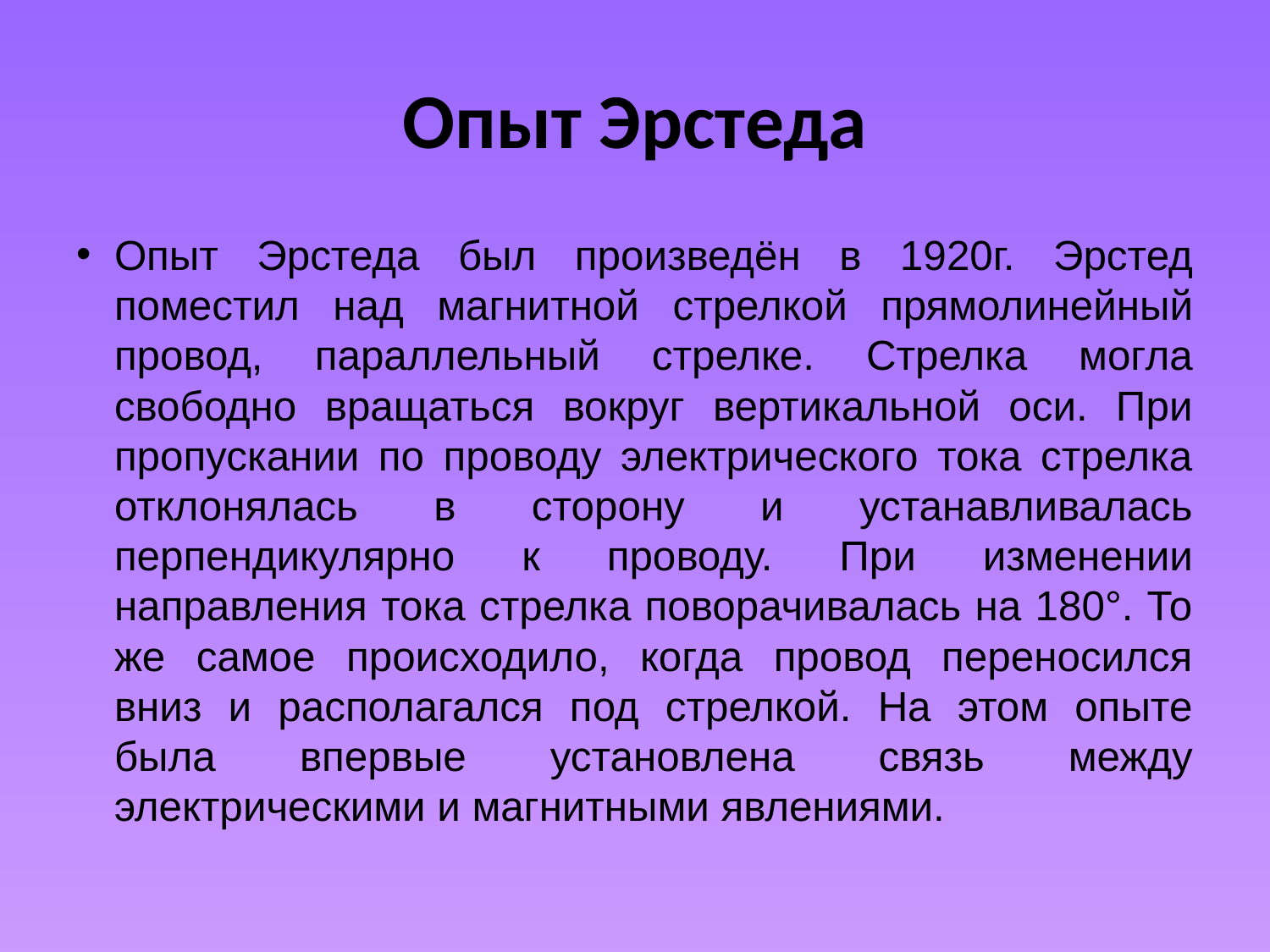

# Опыт Эрстеда
Опыт Эрстеда был произведён в 1920г. Эрстед поместил над магнитной стрелкой прямолинейный провод, параллельный стрелке. Стрелка могла свободно вращаться вокруг вертикальной оси. При пропускании по проводу электрического тока стрелка отклонялась в сторону и устанавливалась перпендикулярно к проводу. При изменении направления тока стрелка поворачивалась на 180°. То же самое происходило, когда провод переносился вниз и располагался под стрелкой. На этом опыте была впервые установлена связь между электрическими и магнитными явлениями.